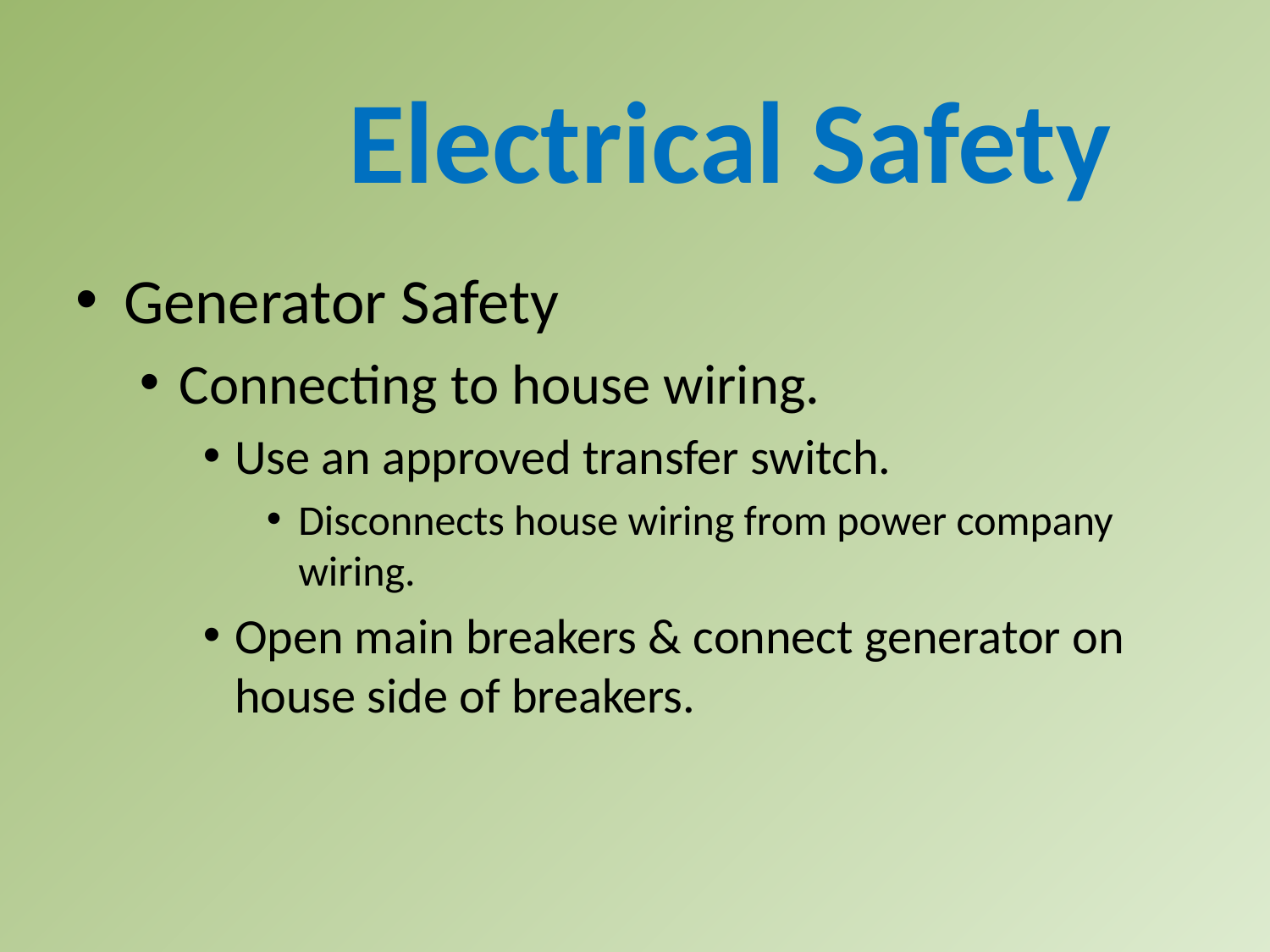

Electrical Safety
Generator Safety
Connecting to house wiring.
Use an approved transfer switch.
Disconnects house wiring from power company wiring.
Open main breakers & connect generator on house side of breakers.